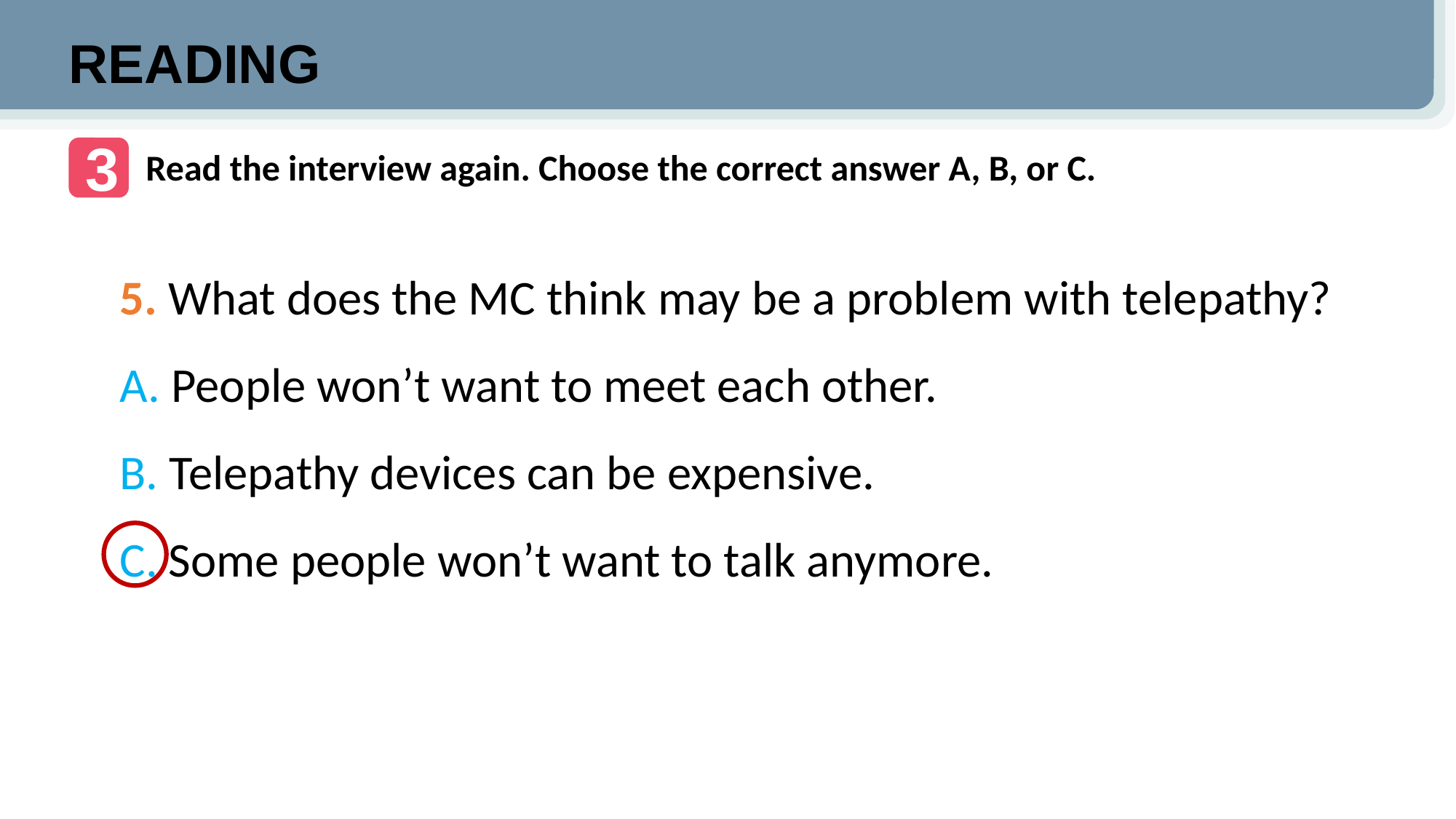

READING
3

Read the interview again. Choose the correct answer A, B, or C.
5. What does the MC think may be a problem with telepathy?
A. People won’t want to meet each other.
B. Telepathy devices can be expensive.
C. Some people won’t want to talk anymore.